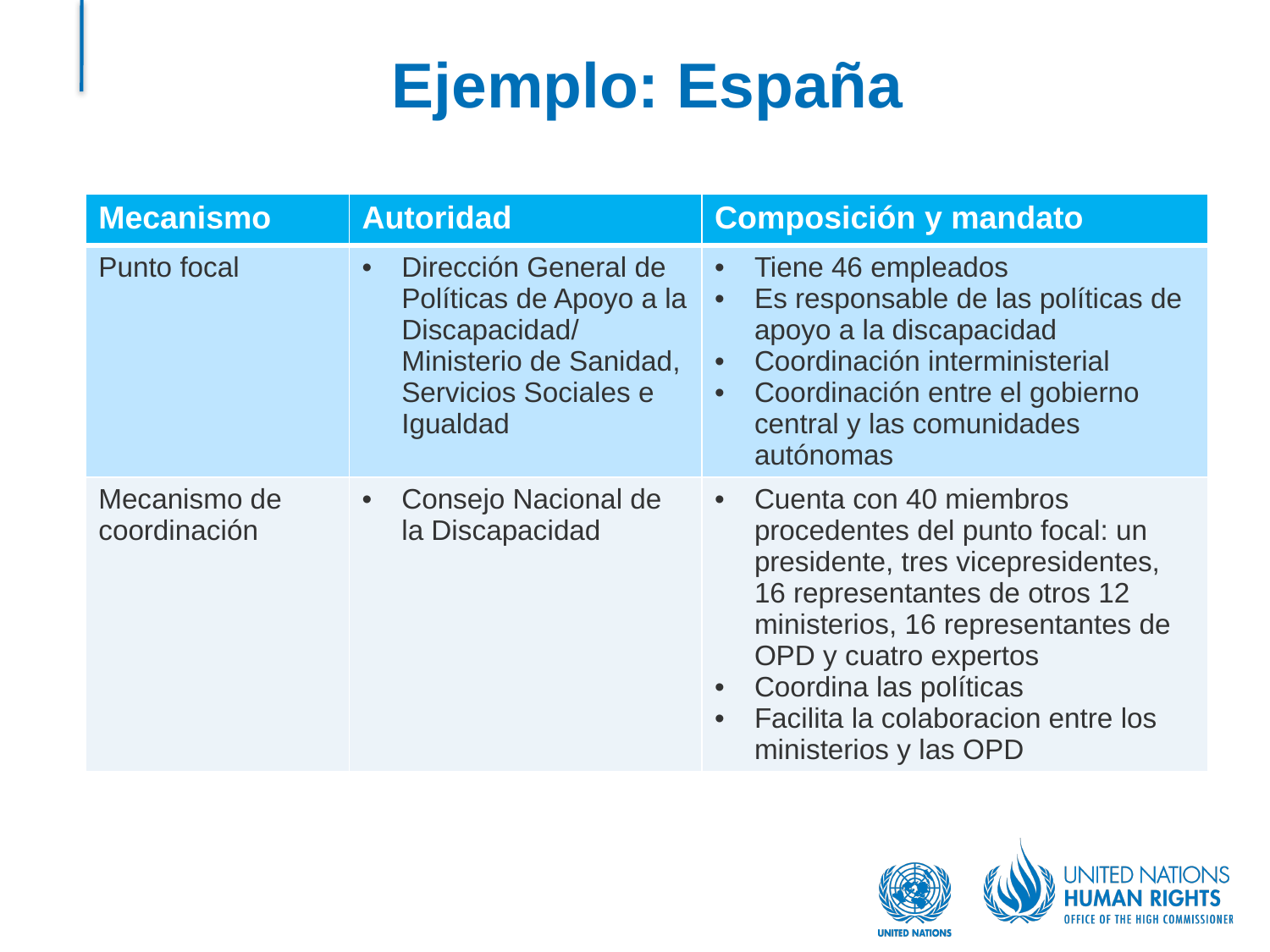

# Ejemplo: España
| Mecanismo | Autoridad | Composición y mandato |
| --- | --- | --- |
| Punto focal | Dirección General de Políticas de Apoyo a la Discapacidad/ Ministerio de Sanidad, Servicios Sociales e Igualdad | Tiene 46 empleados Es responsable de las políticas de apoyo a la discapacidad Coordinación interministerial Coordinación entre el gobierno central y las comunidades autónomas |
| Mecanismo de coordinación | Consejo Nacional de la Discapacidad | Cuenta con 40 miembros procedentes del punto focal: un presidente, tres vicepresidentes, 16 representantes de otros 12 ministerios, 16 representantes de OPD y cuatro expertos Coordina las políticas Facilita la colaboracion entre los ministerios y las OPD |